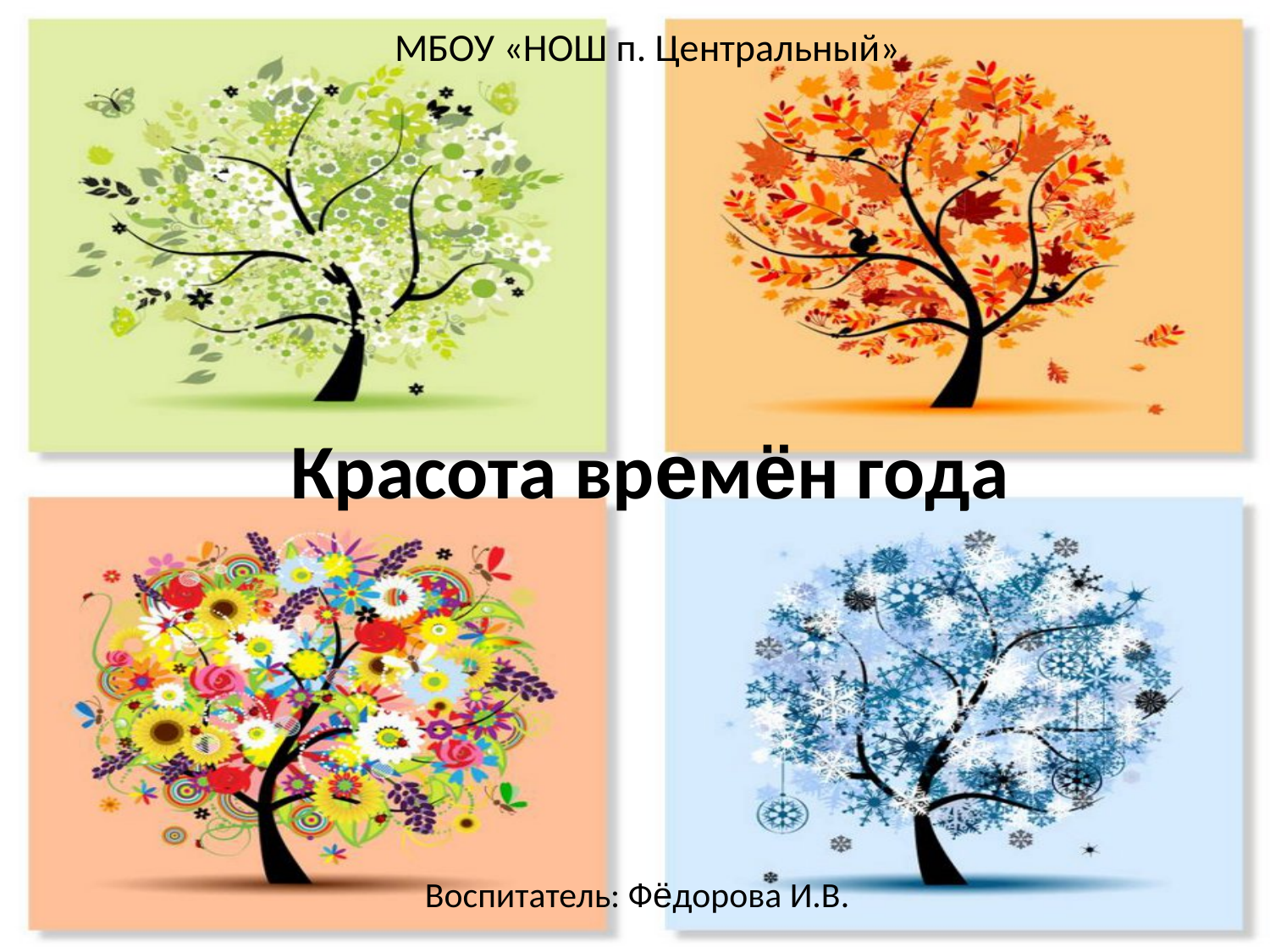

МБОУ «НОШ п. Центральный»
# Красота времён года
Воспитатель: Фёдорова И.В.